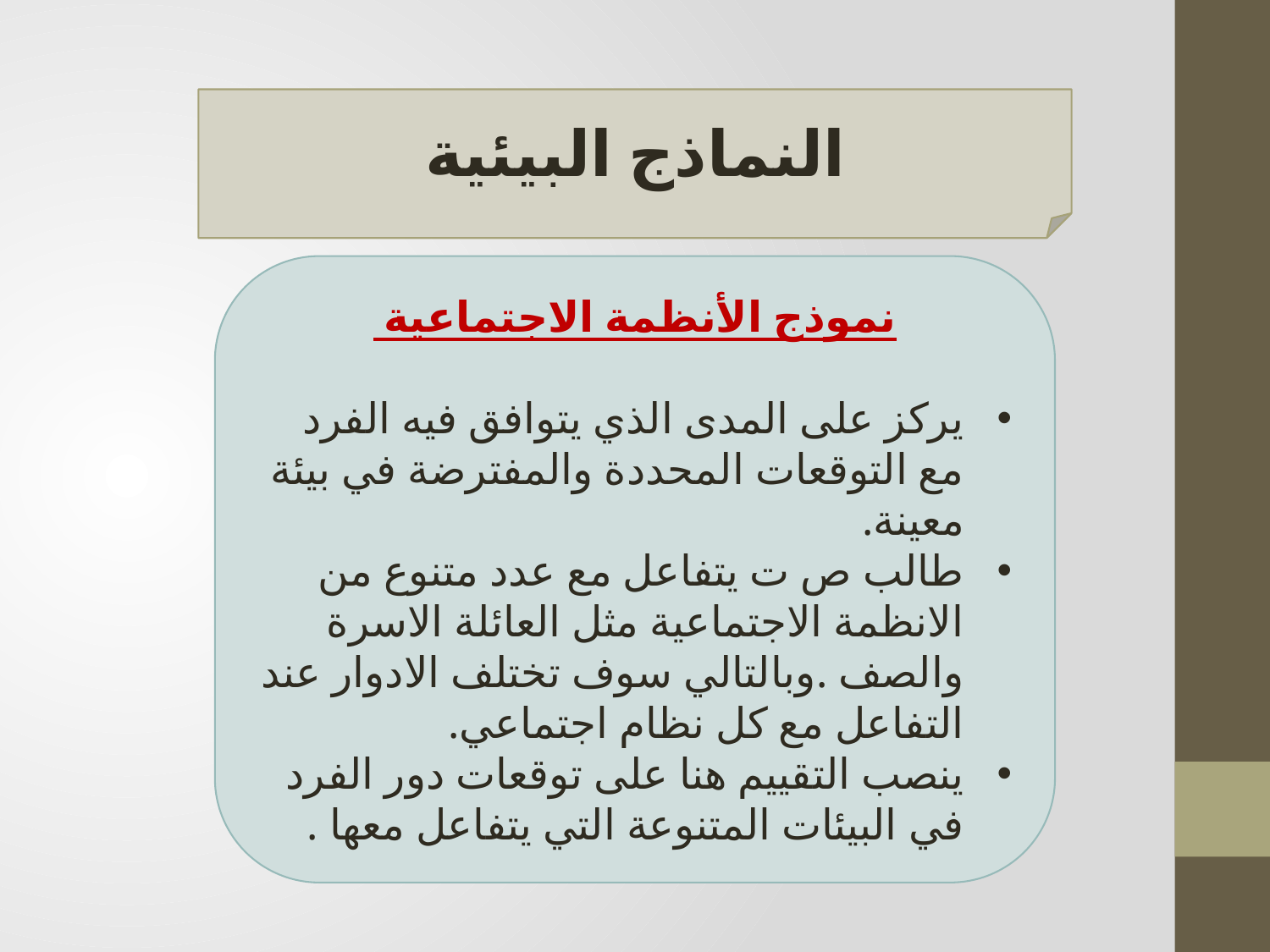

النماذج البيئية
نموذج الأنظمة الاجتماعية

يركز على المدى الذي يتوافق فيه الفرد مع التوقعات المحددة والمفترضة في بيئة معينة.
طالب ص ت يتفاعل مع عدد متنوع من الانظمة الاجتماعية مثل العائلة الاسرة والصف .وبالتالي سوف تختلف الادوار عند التفاعل مع كل نظام اجتماعي.
ينصب التقييم هنا على توقعات دور الفرد في البيئات المتنوعة التي يتفاعل معها .